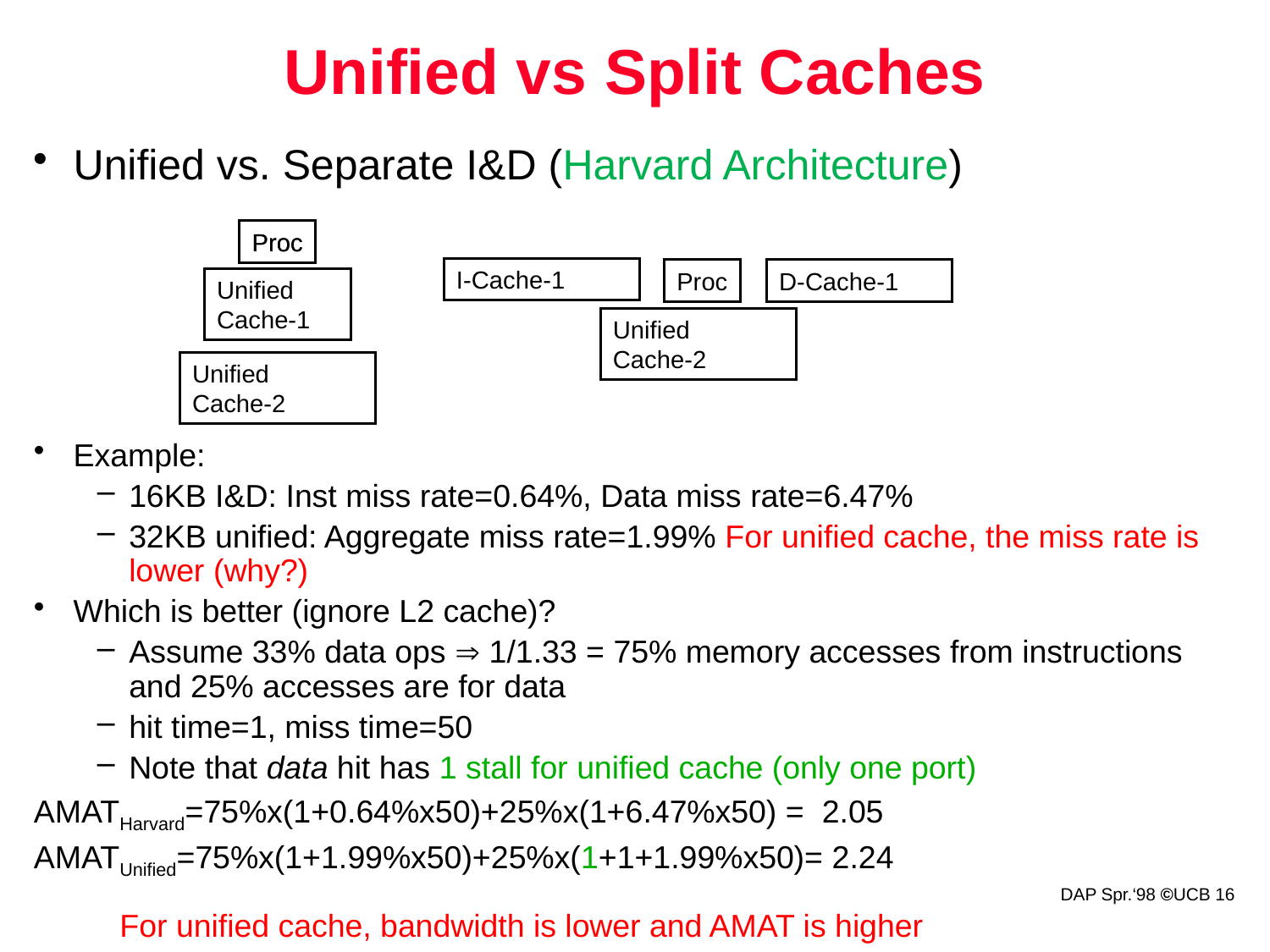

# Unified vs Split Caches
Unified vs. Separate I&D (Harvard Architecture)

Example:
16KB I&D: Inst miss rate=0.64%, Data miss rate=6.47%
32KB unified: Aggregate miss rate=1.99% For unified cache, the miss rate is lower (why?)
Which is better (ignore L2 cache)?
Assume 33% data ops ⇒ 1/1.33 = 75% memory accesses from instructions and 25% accesses are for data
hit time=1, miss time=50
Note that data hit has 1 stall for unified cache (only one port)
AMATHarvard=75%x(1+0.64%x50)+25%x(1+6.47%x50) =  2.05
AMATUnified=75%x(1+1.99%x50)+25%x(1+1+1.99%x50)= 2.24
Proc
Unified
Cache-1
Unified
Cache-2
Proc
I-Cache-1
Proc
D-Cache-1
Unified
Cache-2
For unified cache, bandwidth is lower and AMAT is higher